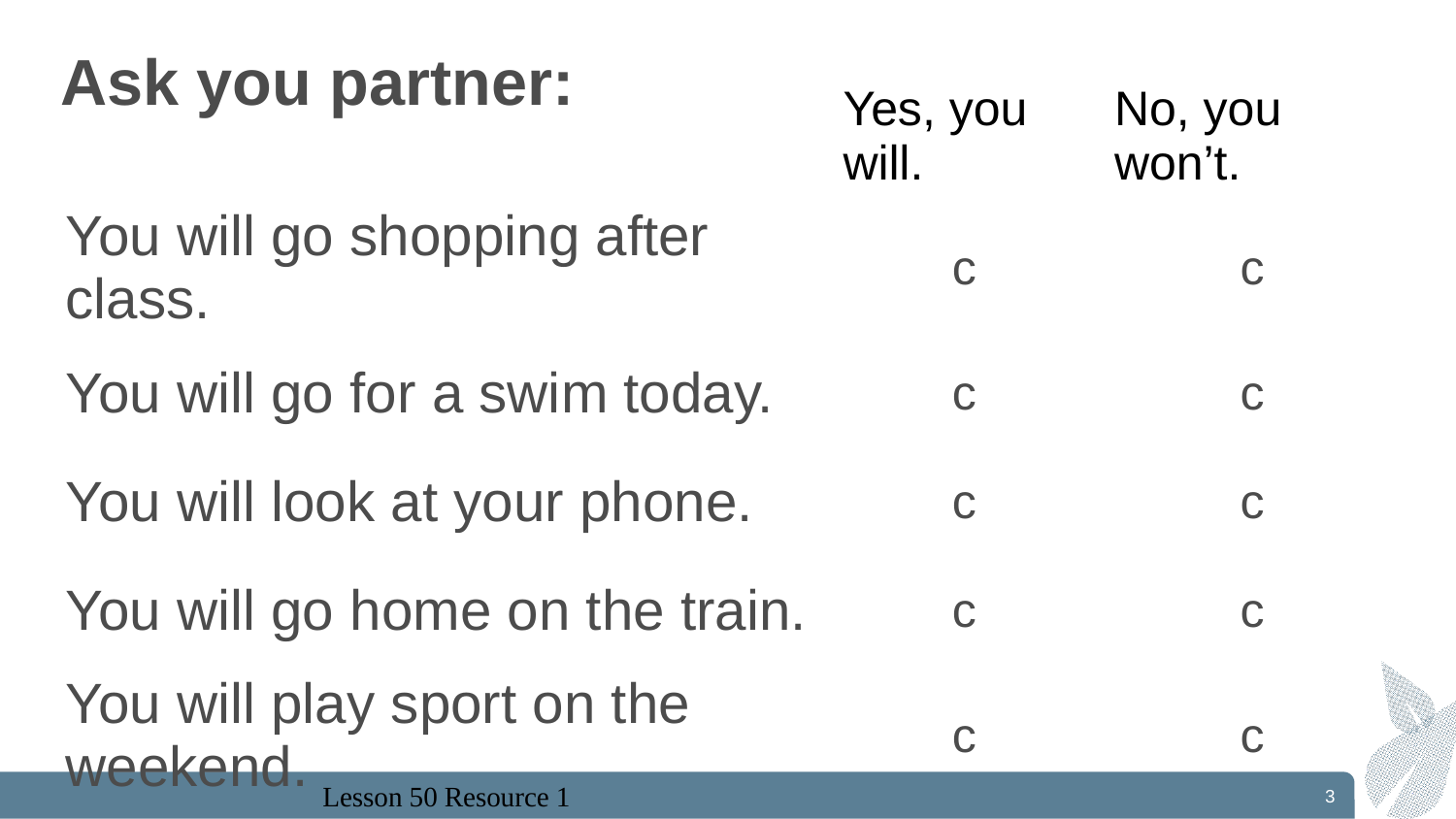

# Ask you partner:
|  | Yes, you will. | No, you won’t. |
| --- | --- | --- |
| You will go shopping after class. | c | c |
| You will go for a swim today. | c | c |
| You will look at your phone. | c | c |
| You will go home on the train. | c | c |
| You will play sport on the weekend. | c | c |
3
Lesson 50 Resource 1